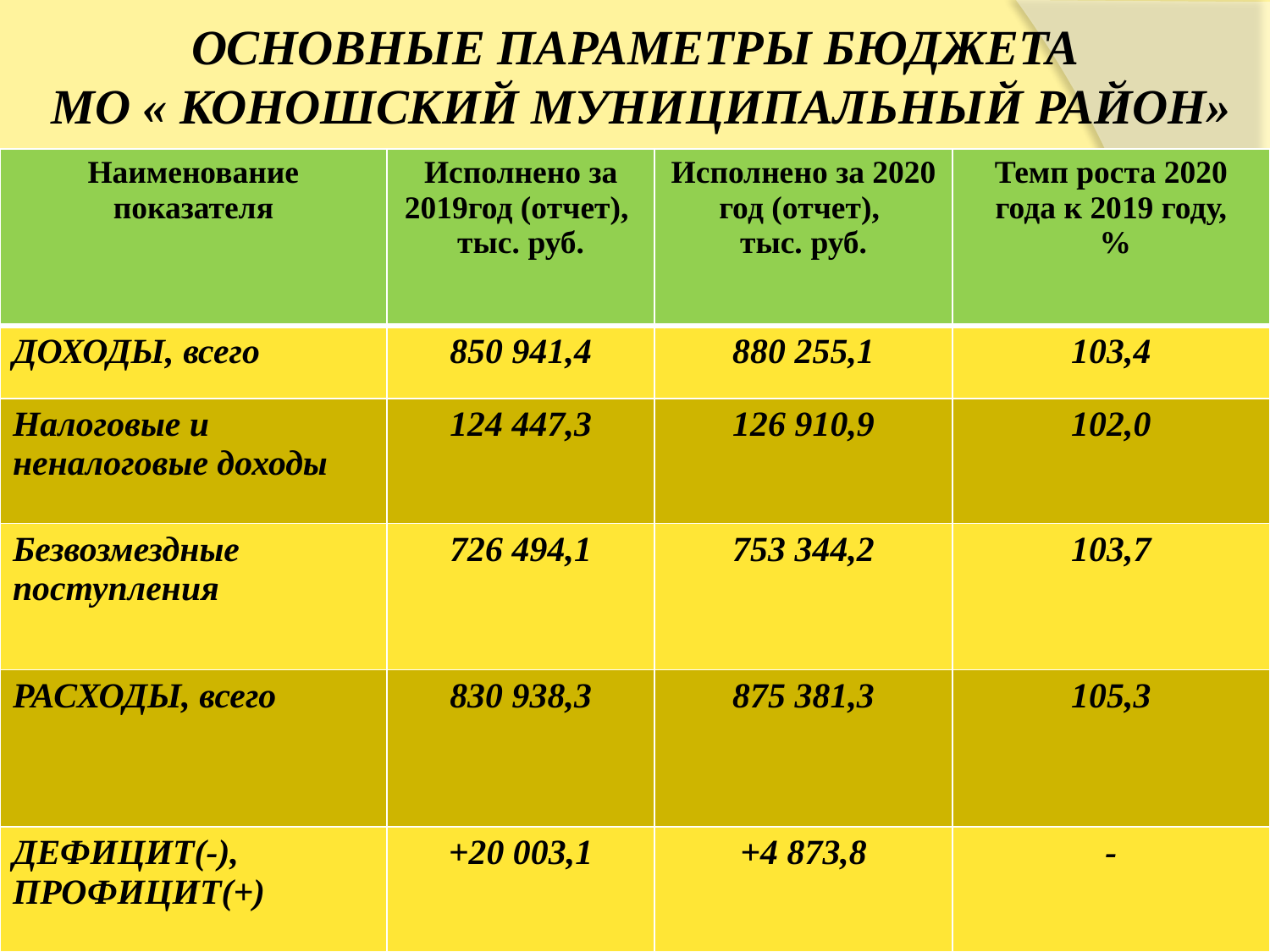

# ОСНОВНЫЕ ПАРАМЕТРЫ БЮДЖЕТА МО « КОНОШСКИЙ МУНИЦИПАЛЬНЫЙ РАЙОН»
| Наименование показателя | Исполнено за 2019год (отчет), тыс. руб. | Исполнено за 2020 год (отчет), тыс. руб. | Темп роста 2020 года к 2019 году, % |
| --- | --- | --- | --- |
| ДОХОДЫ, всего | 850 941,4 | 880 255,1 | 103,4 |
| Налоговые и неналоговые доходы | 124 447,3 | 126 910,9 | 102,0 |
| Безвозмездные поступления | 726 494,1 | 753 344,2 | 103,7 |
| РАСХОДЫ, всего | 830 938,3 | 875 381,3 | 105,3 |
| ДЕФИЦИТ(-), ПРОФИЦИТ(+) | +20 003,1 | +4 873,8 | - |